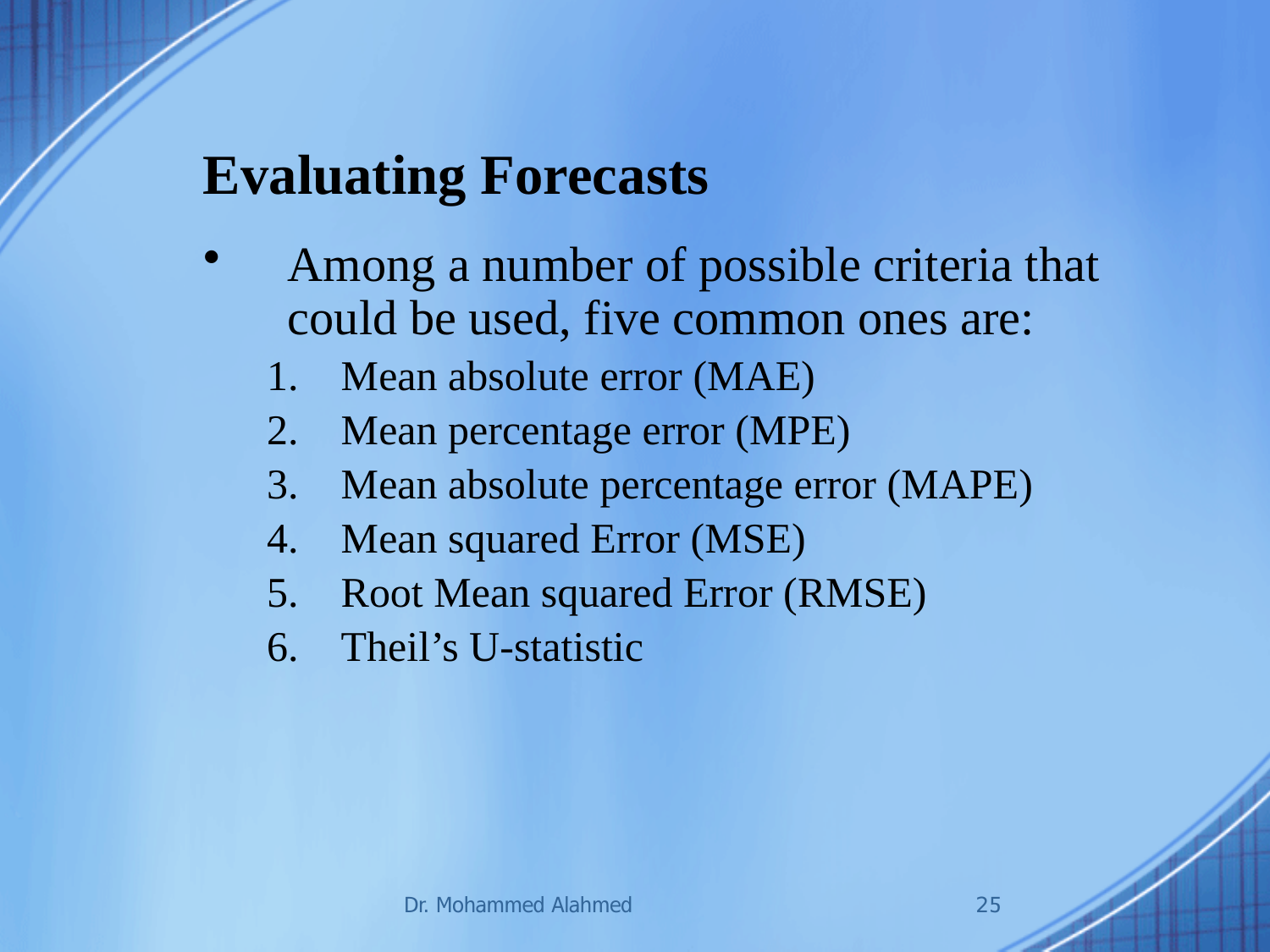

# Evaluating Forecasts
Among a number of possible criteria that could be used, five common ones are:
Mean absolute error (MAE)
Mean percentage error (MPE)
Mean absolute percentage error (MAPE)
Mean squared Error (MSE)
Root Mean squared Error (RMSE)
Theil’s U-statistic
Dr. Mohammed Alahmed
25